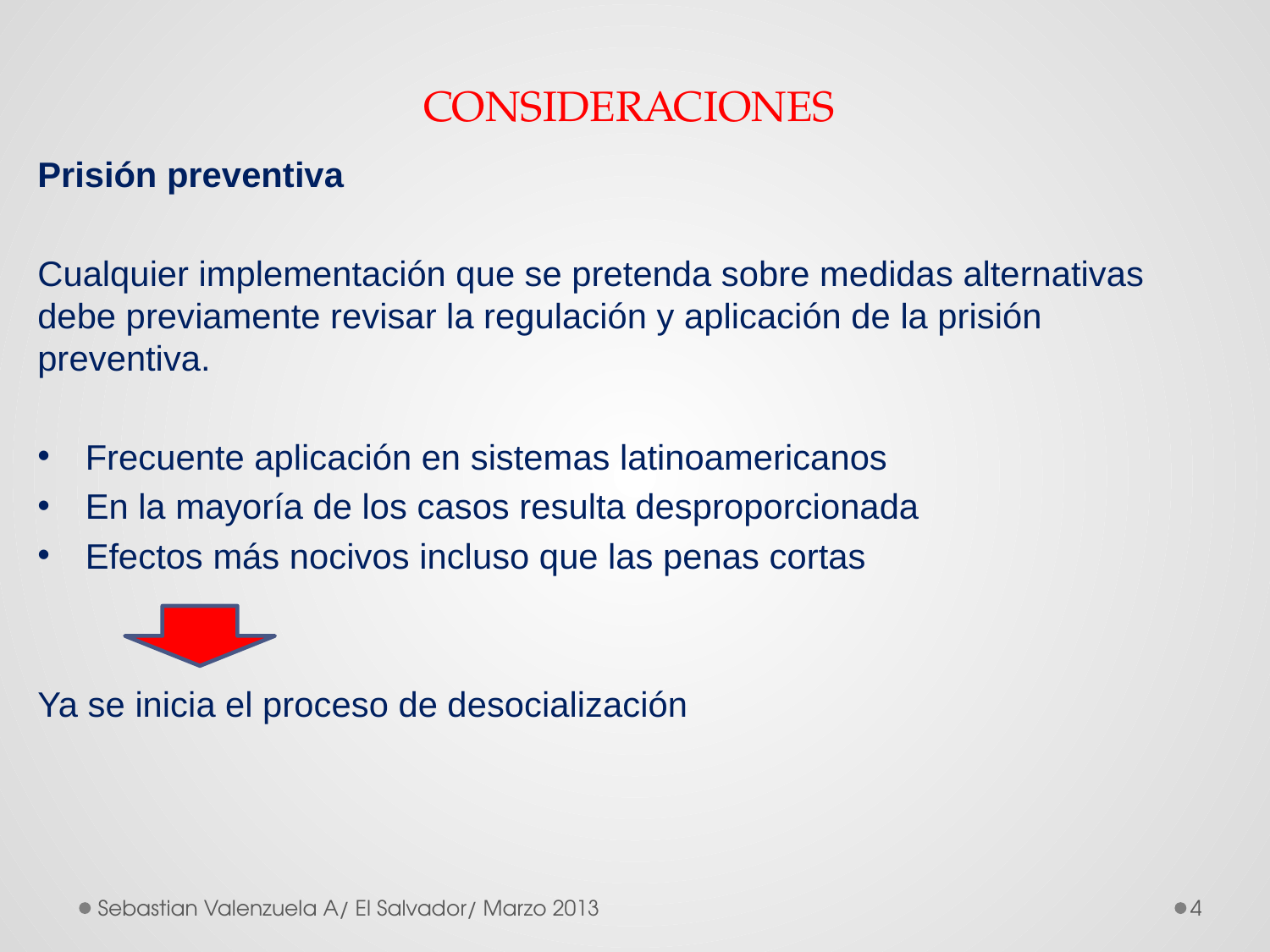

# CONSIDERACIONES
Prisión preventiva

Cualquier implementación que se pretenda sobre medidas alternativas debe previamente revisar la regulación y aplicación de la prisión preventiva.

Frecuente aplicación en sistemas latinoamericanos
En la mayoría de los casos resulta desproporcionada
Efectos más nocivos incluso que las penas cortas

Ya se inicia el proceso de desocialización

Sebastian Valenzuela A/ El Salvador/ Marzo 2013
4